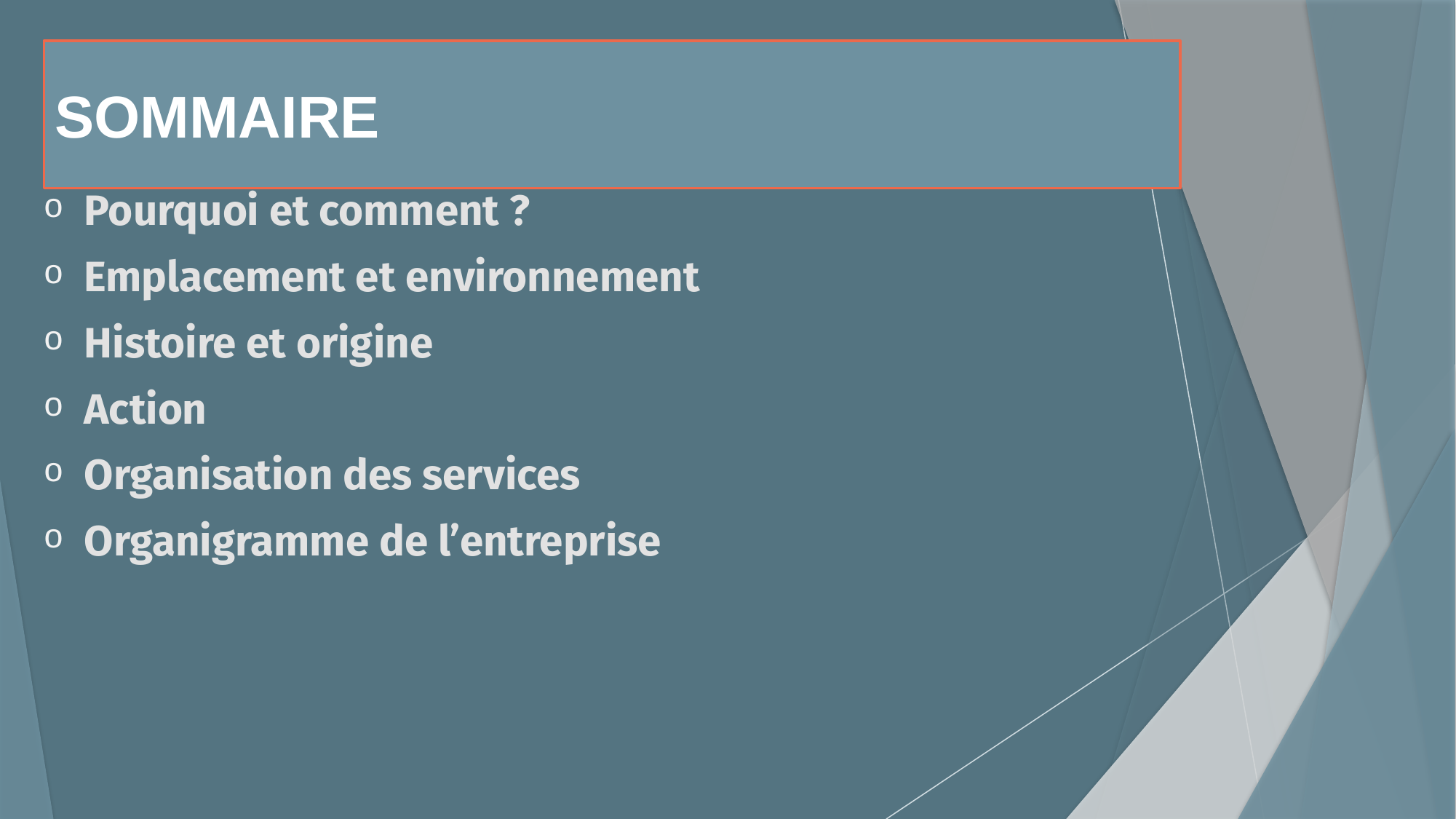

# SOMMAIRE
Pourquoi et comment ?
Emplacement et environnement
Histoire et origine
Action
Organisation des services
Organigramme de l’entreprise